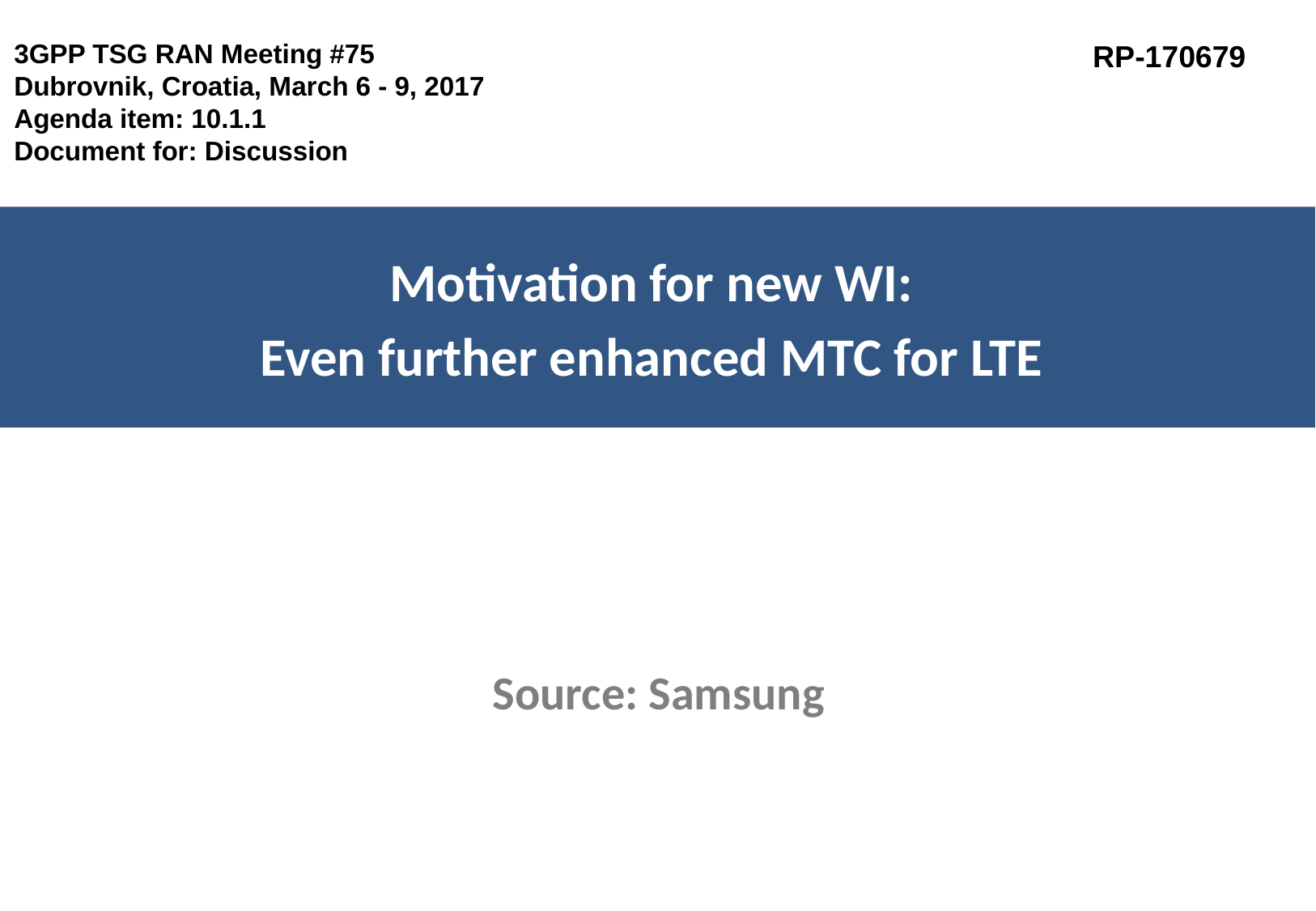

3GPP TSG RAN Meeting #75
Dubrovnik, Croatia, March 6 - 9, 2017
Agenda item: 10.1.1
Document for: Discussion
RP-170679
Motivation for new WI:
Even further enhanced MTC for LTE
Source: Samsung